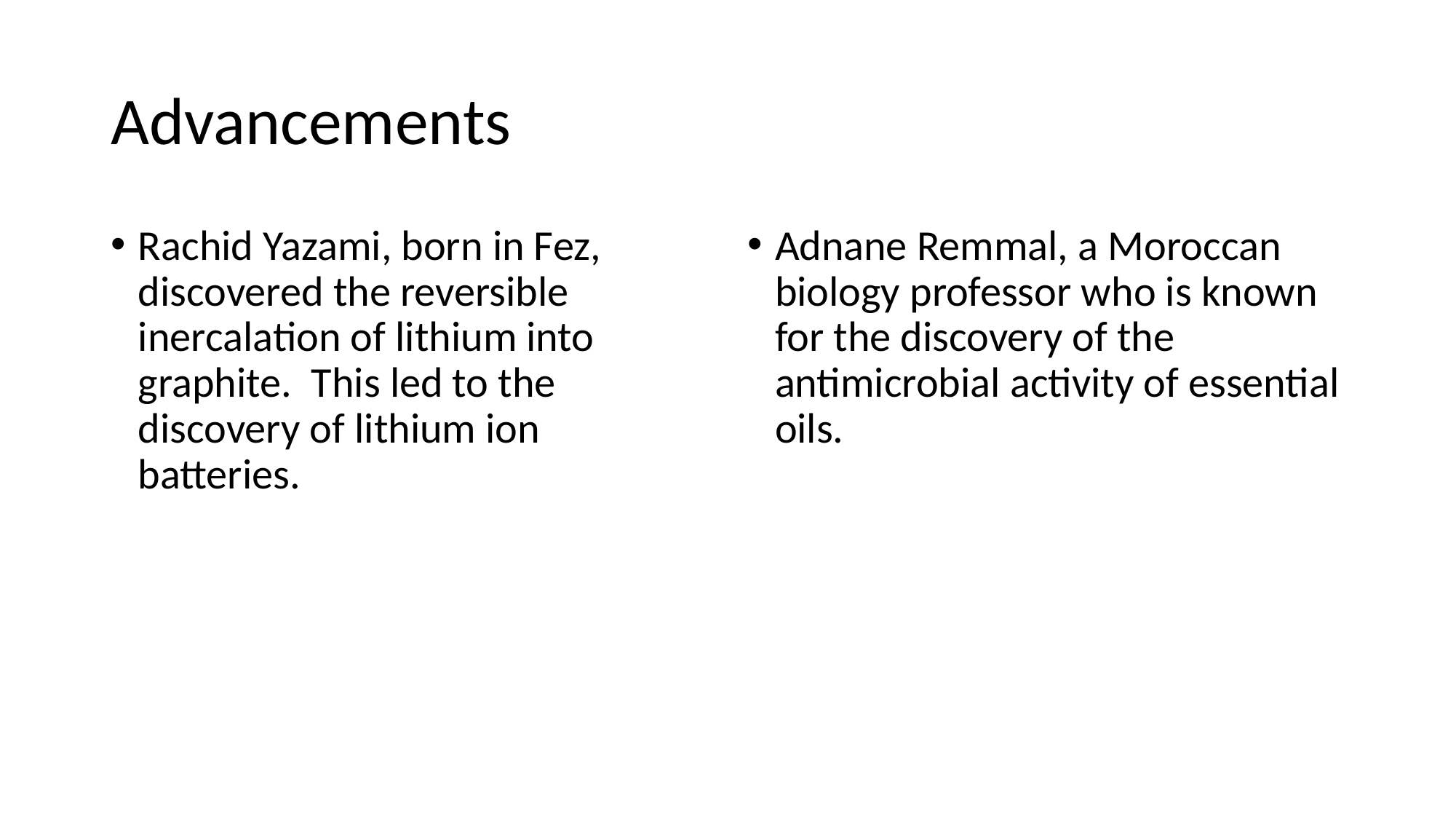

# Advancements
Rachid Yazami, born in Fez, discovered the reversible inercalation of lithium into graphite.  This led to the discovery of lithium ion batteries.
Adnane Remmal, a Moroccan biology professor who is known for the discovery of the antimicrobial activity of essential oils.